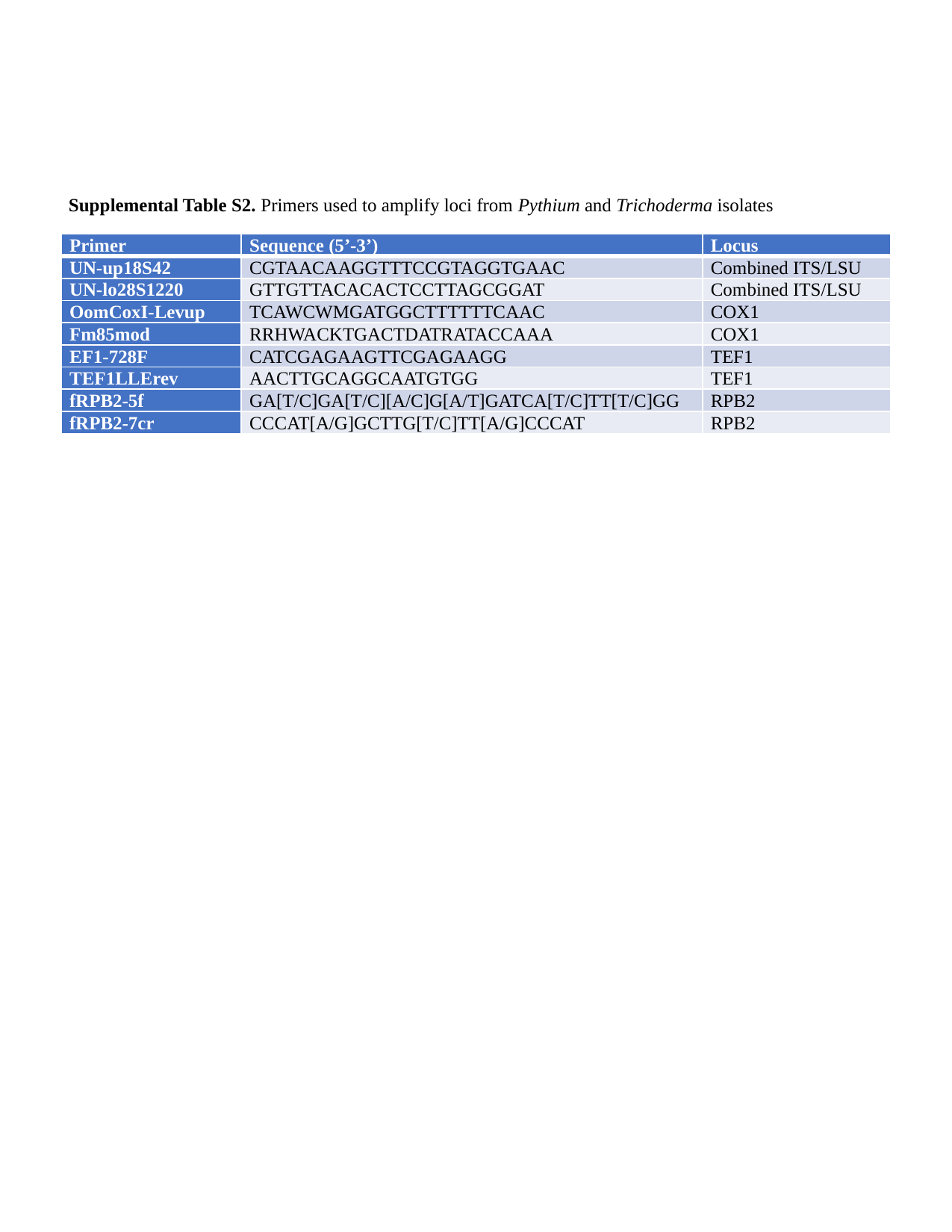

Supplemental Table S2. Primers used to amplify loci from Pythium and Trichoderma isolates

| Primer | Sequence (5’-3’) | Locus |
| --- | --- | --- |
| UN-up18S42 | CGTAACAAGGTTTCCGTAGGTGAAC | Combined ITS/LSU |
| UN-lo28S1220 | GTTGTTACACACTCCTTAGCGGAT | Combined ITS/LSU |
| OomCoxI-Levup | TCAWCWMGATGGCTTTTTTCAAC | COX1 |
| Fm85mod | RRHWACKTGACTDATRATACCAAA | COX1 |
| EF1-728F | CATCGAGAAGTTCGAGAAGG | TEF1 |
| TEF1LLErev | AACTTGCAGGCAATGTGG | TEF1 |
| fRPB2-5f | GA[T/C]GA[T/C][A/C]G[A/T]GATCA[T/C]TT[T/C]GG | RPB2 |
| fRPB2-7cr | CCCAT[A/G]GCTTG[T/C]TT[A/G]CCCAT | RPB2 |